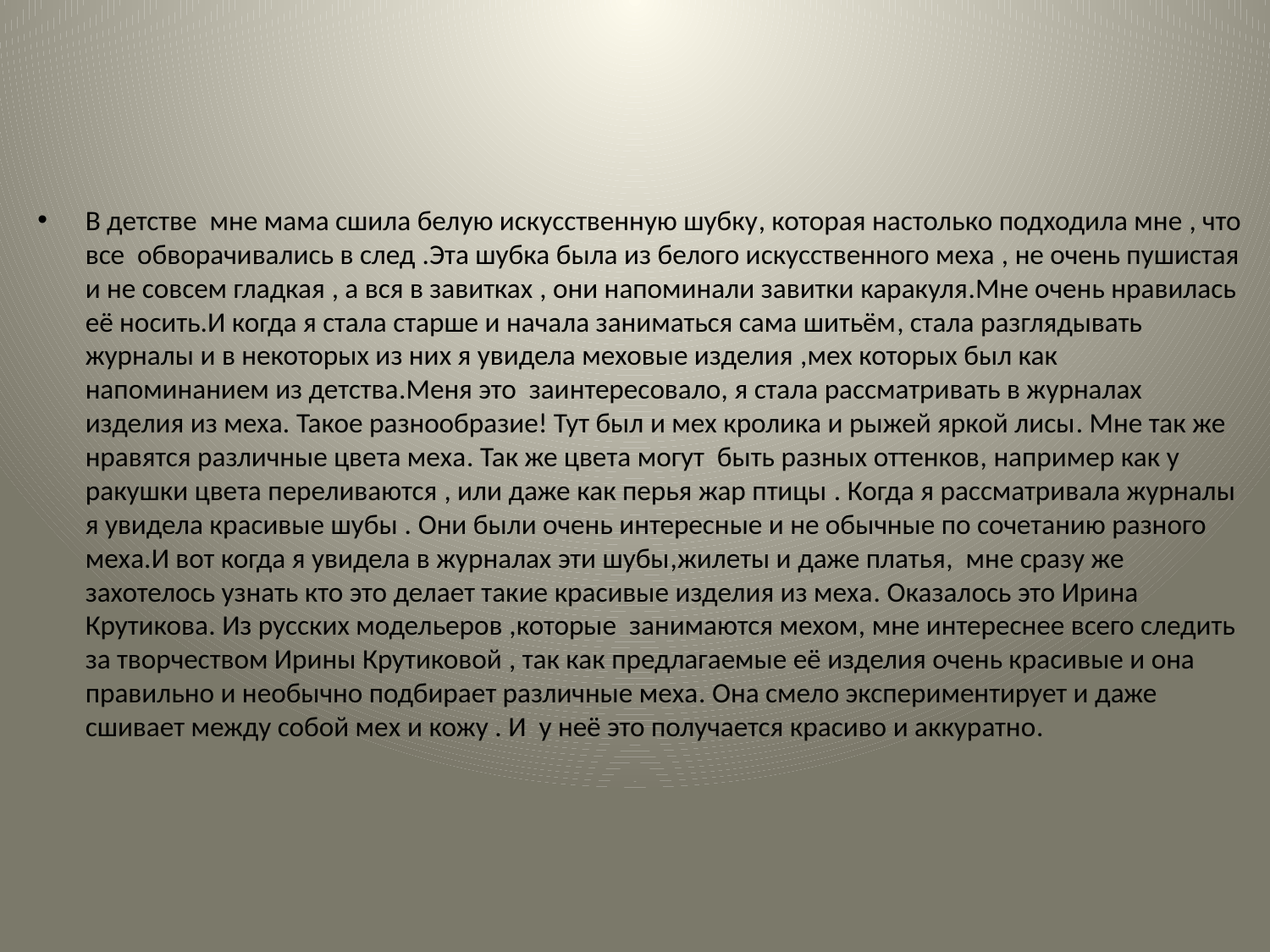

#
В детстве  мне мама сшила белую искусственную шубку, которая настолько подходила мне , что все  обворачивались в след .Эта шубка была из белого искусственного меха , не очень пушистая и не совсем гладкая , а вся в завитках , они напоминали завитки каракуля.Мне очень нравилась её носить.И когда я стала старше и начала заниматься сама шитьём, стала разглядывать журналы и в некоторых из них я увидела меховые изделия ,мех которых был как напоминанием из детства.Меня это  заинтересовало, я стала рассматривать в журналах изделия из меха. Такое разнообразие! Тут был и мех кролика и рыжей яркой лисы. Мне так же нравятся различные цвета меха. Так же цвета могут  быть разных оттенков, например как у ракушки цвета переливаются , или даже как перья жар птицы . Когда я рассматривала журналы я увидела красивые шубы . Они были очень интересные и не обычные по сочетанию разного меха.И вот когда я увидела в журналах эти шубы,жилеты и даже платья,  мне сразу же захотелось узнать кто это делает такие красивые изделия из меха. Оказалось это Ирина Крутикова. Из русских модельеров ,которые  занимаются мехом, мне интереснее всего следить за творчеством Ирины Крутиковой , так как предлагаемые её изделия очень красивые и она правильно и необычно подбирает различные меха. Она смело экспериментирует и даже сшивает между собой мех и кожу . И  у неё это получается красиво и аккуратно.